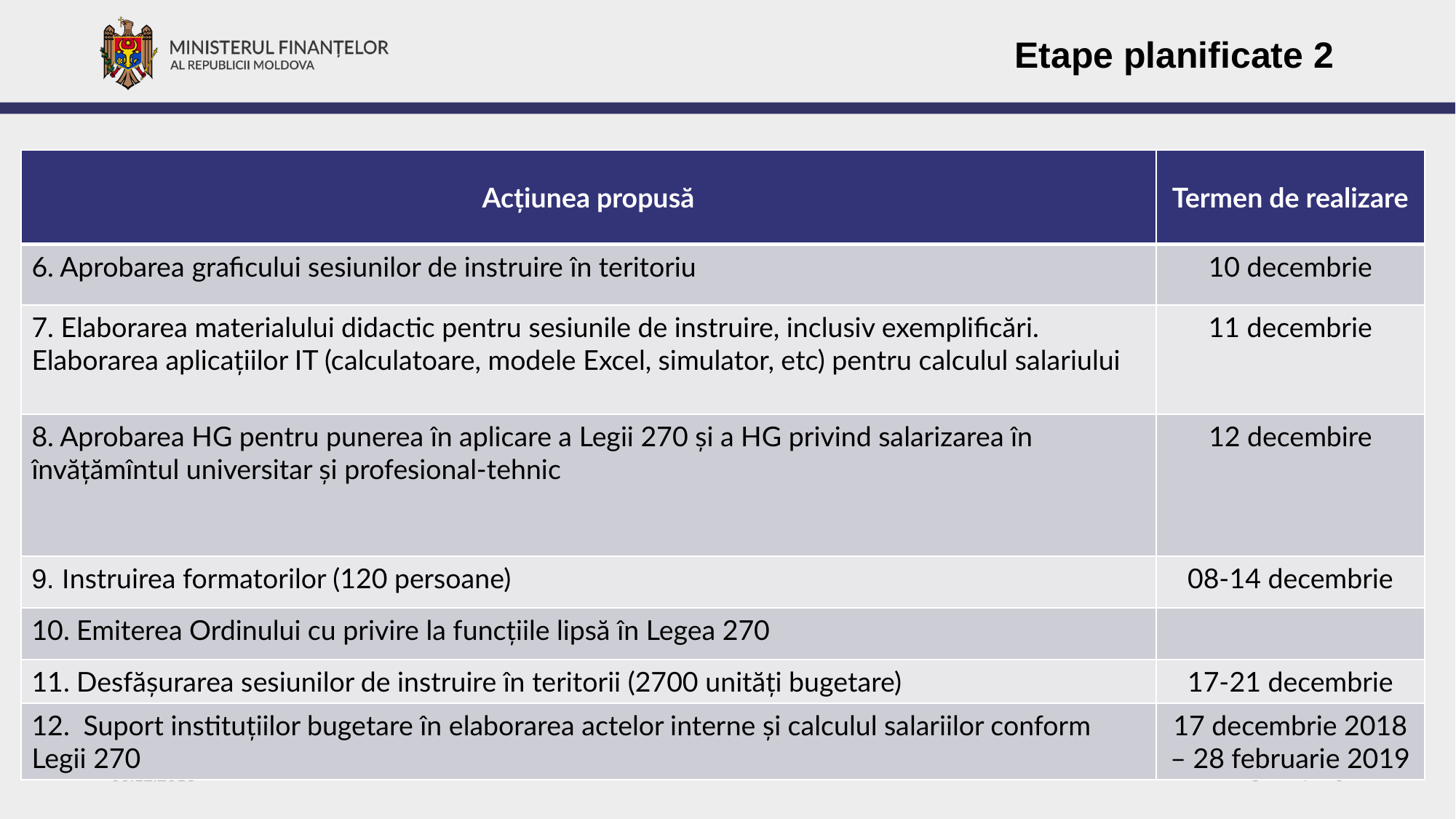

Etape planificate 2

| Acțiunea propusă | Termen de realizare |
| --- | --- |
| 6. Aprobarea graficului sesiunilor de instruire în teritoriu | 10 decembrie |
| 7. Elaborarea materialului didactic pentru sesiunile de instruire, inclusiv exemplificări. Elaborarea aplicațiilor IT (calculatoare, modele Excel, simulator, etc) pentru calculul salariului | 11 decembrie |
| 8. Aprobarea HG pentru punerea în aplicare a Legii 270 și a HG privind salarizarea în învățămîntul universitar și profesional-tehnic | 12 decembire |
| 9. Instruirea formatorilor (120 persoane) | 08-14 decembrie |
| 10. Emiterea Ordinului cu privire la funcțiile lipsă în Legea 270 |  |
| 11. Desfășurarea sesiunilor de instruire în teritorii (2700 unități bugetare) | 17-21 decembrie |
| 12. Suport instituțiilor bugetare în elaborarea actelor interne și calculul salariilor conform Legii 270 | 17 decembrie 2018 – 28 februarie 2019 |
06.12.2018
5